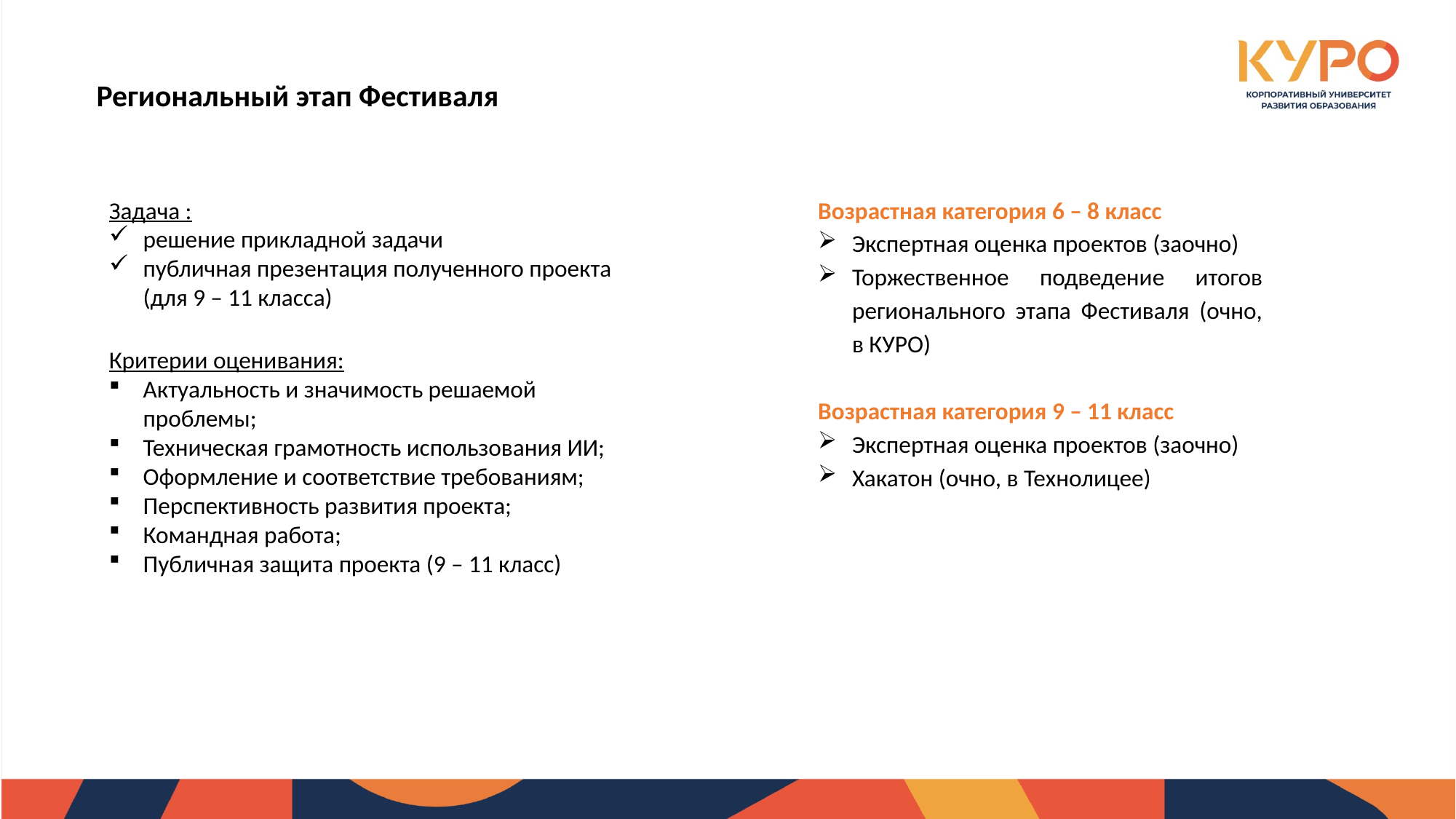

Региональный этап Фестиваля
Задача :
решение прикладной задачи
публичная презентация полученного проекта (для 9 – 11 класса)

Критерии оценивания:
Актуальность и значимость решаемой проблемы;
Техническая грамотность использования ИИ;
Оформление и соответствие требованиям;
Перспективность развития проекта;
Командная работа;
Публичная защита проекта (9 – 11 класс)

Возрастная категория 6 – 8 класс
Экспертная оценка проектов (заочно)
Торжественное подведение итогов регионального этапа Фестиваля (очно, в КУРО)

Возрастная категория 9 – 11 класс
Экспертная оценка проектов (заочно)
Хакатон (очно, в Технолицее)